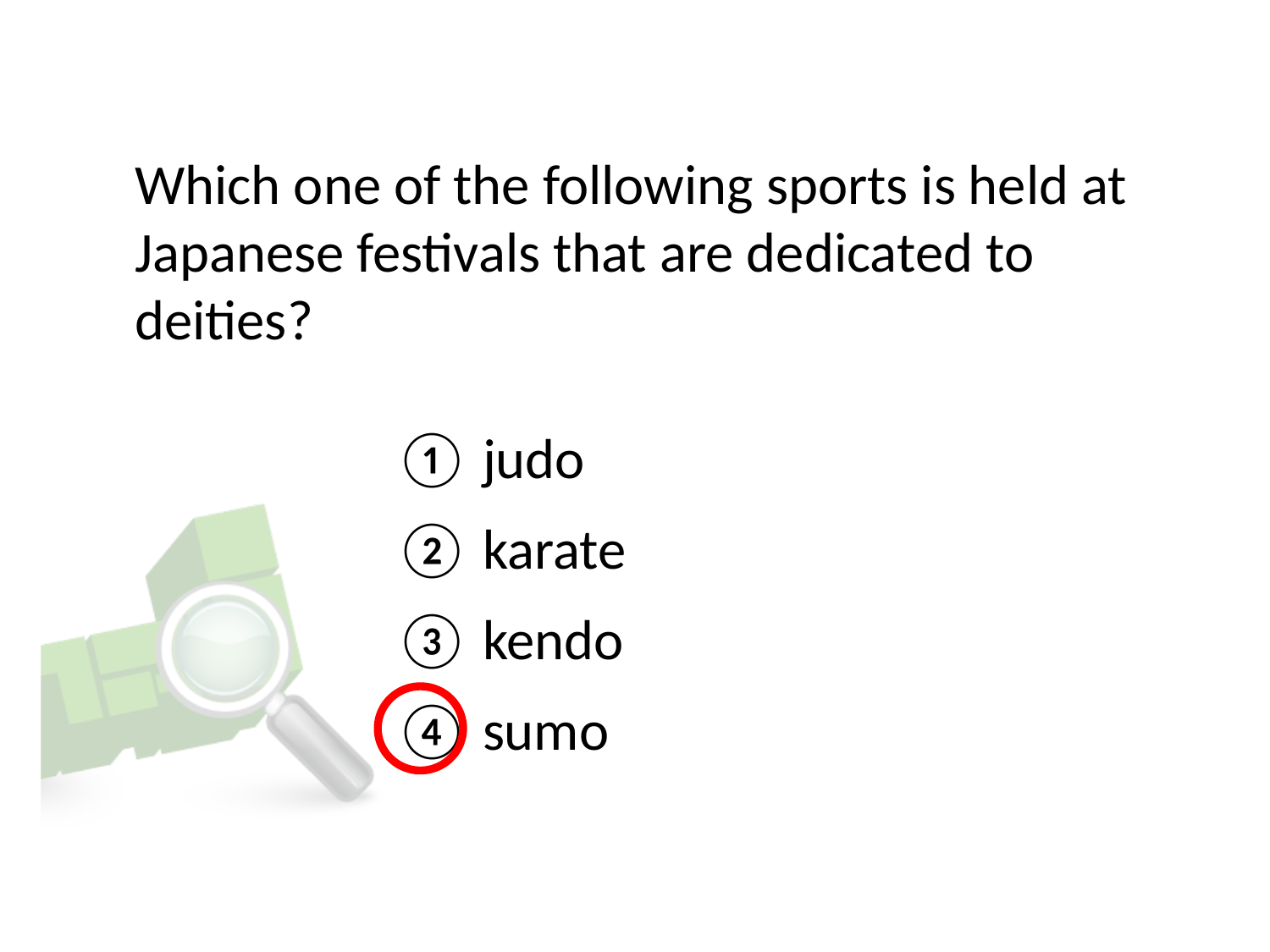

# Which one of the following sports is held at Japanese festivals that are dedicated to deities?
① judo
② karate
③ kendo
④ sumo